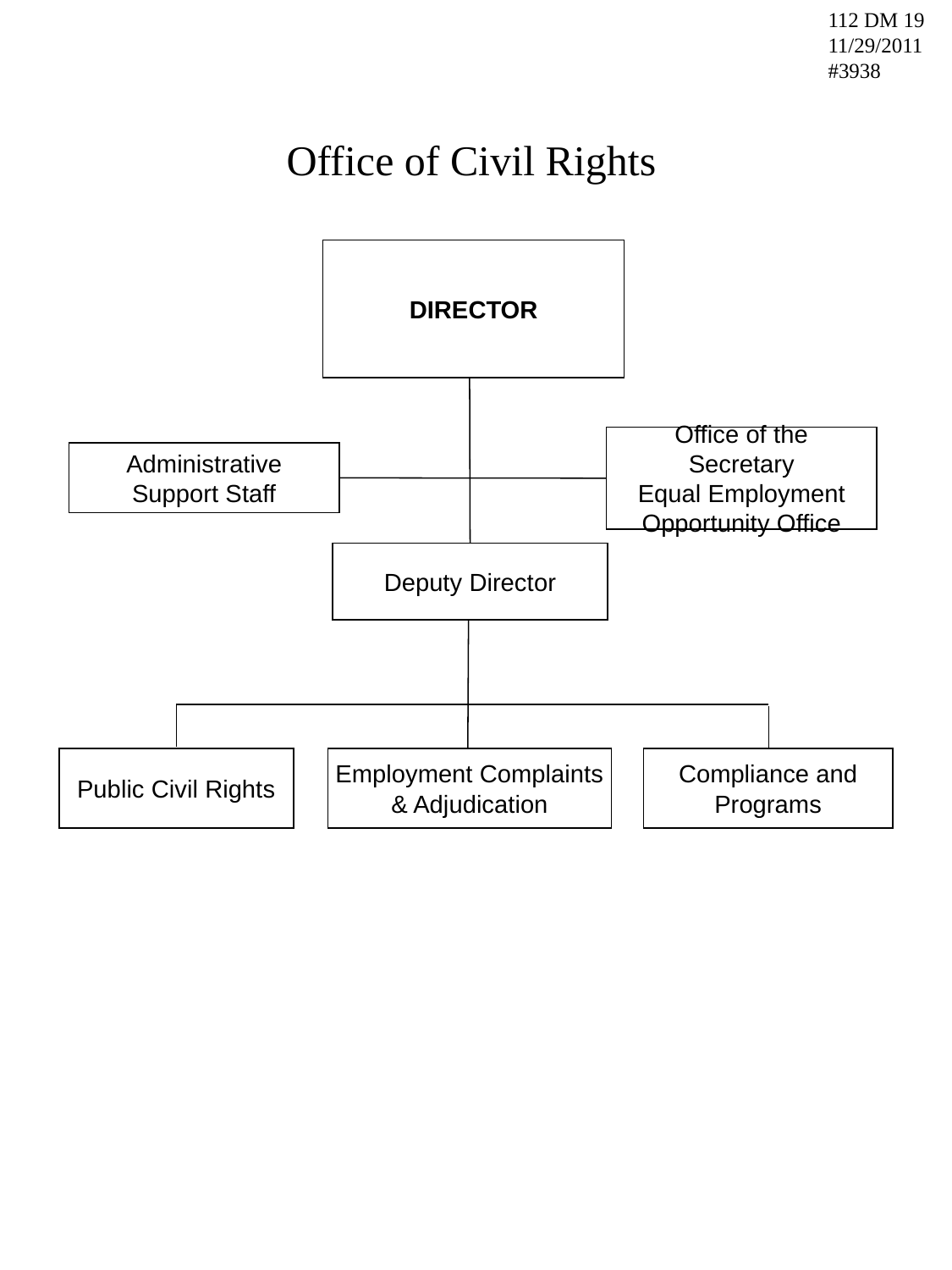

112 DM 19
	11/29/2011
	#3938

Office of Civil Rights
Director
Office of the Secretary
Equal Employment Opportunity Office
Administrative Support Staff
Deputy Director
Public Civil Rights
Employment Complaints & Adjudication
Compliance and Programs